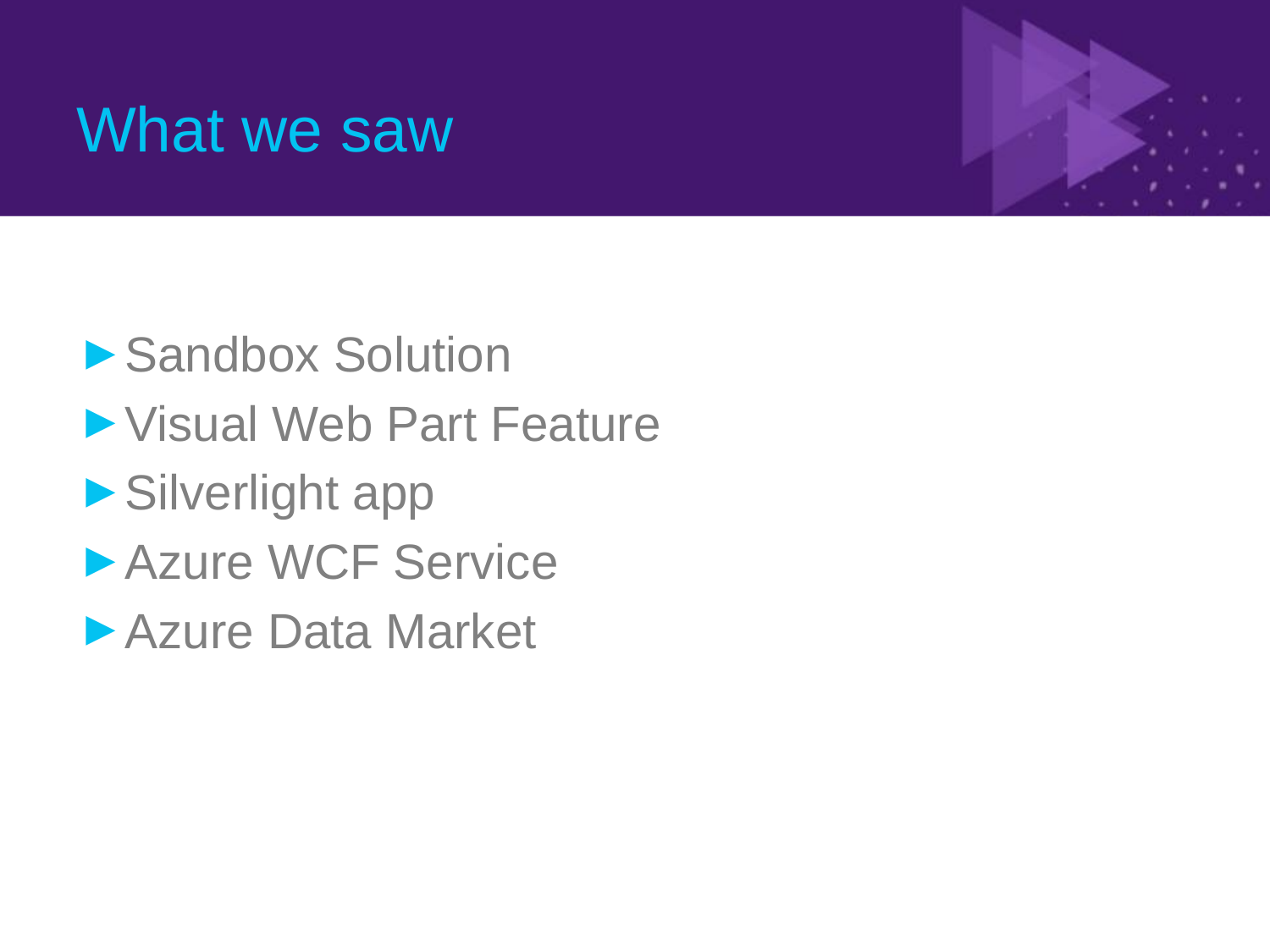

# What we saw
Sandbox Solution
Visual Web Part Feature
Silverlight app
Azure WCF Service
Azure Data Market